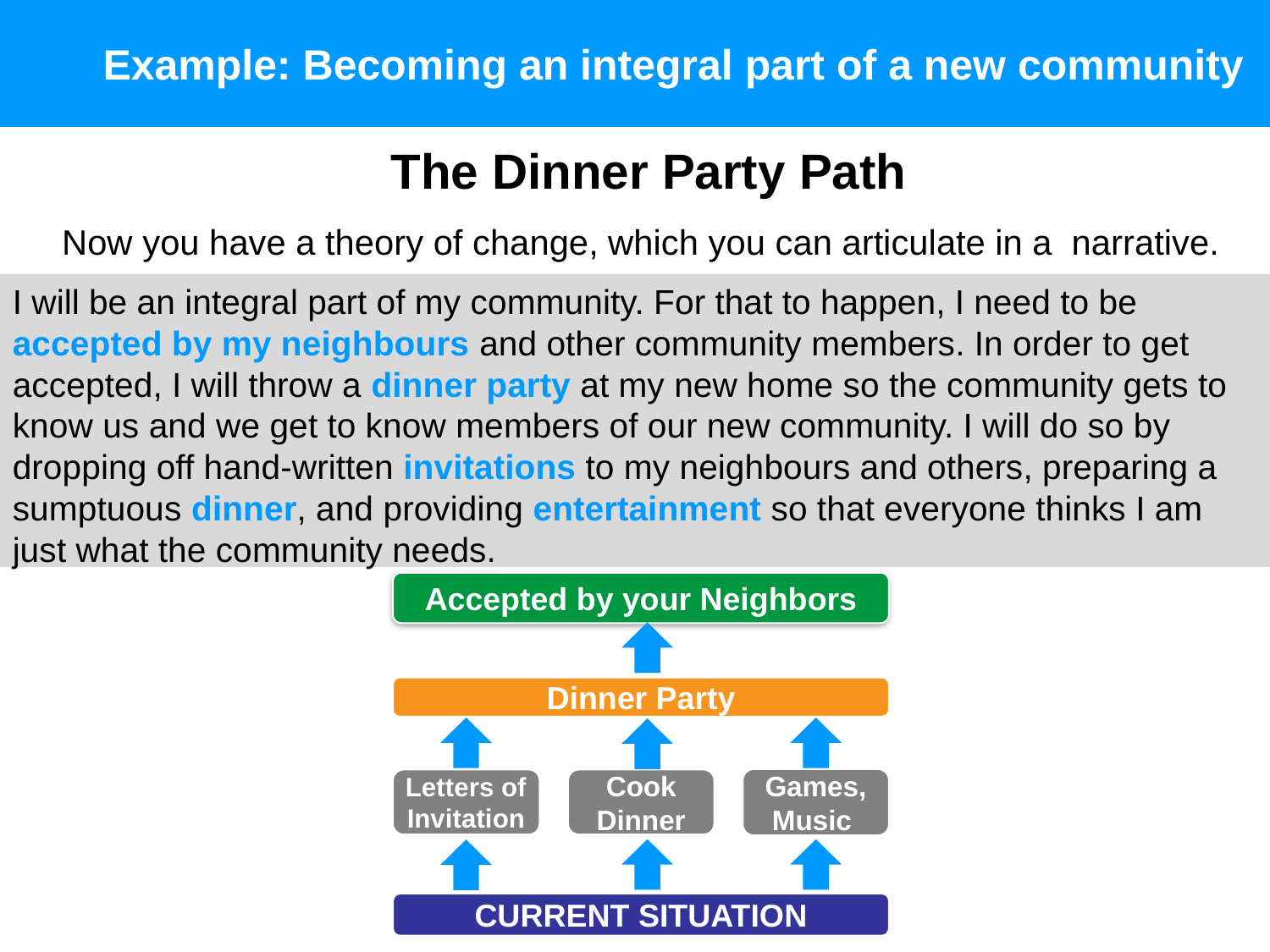

Example: Becoming an integral part of a new community
The Dinner Party Path
Now you have a theory of change, which you can articulate in a  narrative.
I will be an integral part of my community. For that to happen, I need to be accepted by my neighbours and other community members. In order to get accepted, I will throw a dinner party at my new home so the community gets to know us and we get to know members of our new community. I will do so by dropping off hand-written invitations to my neighbours and others, preparing a sumptuous dinner, and providing entertainment so that everyone thinks I am just what the community needs.
Accepted by your Neighbors
Dinner Party
Games, Music

Cook Dinner
CURRENT SITUATION

Letters of Invitation